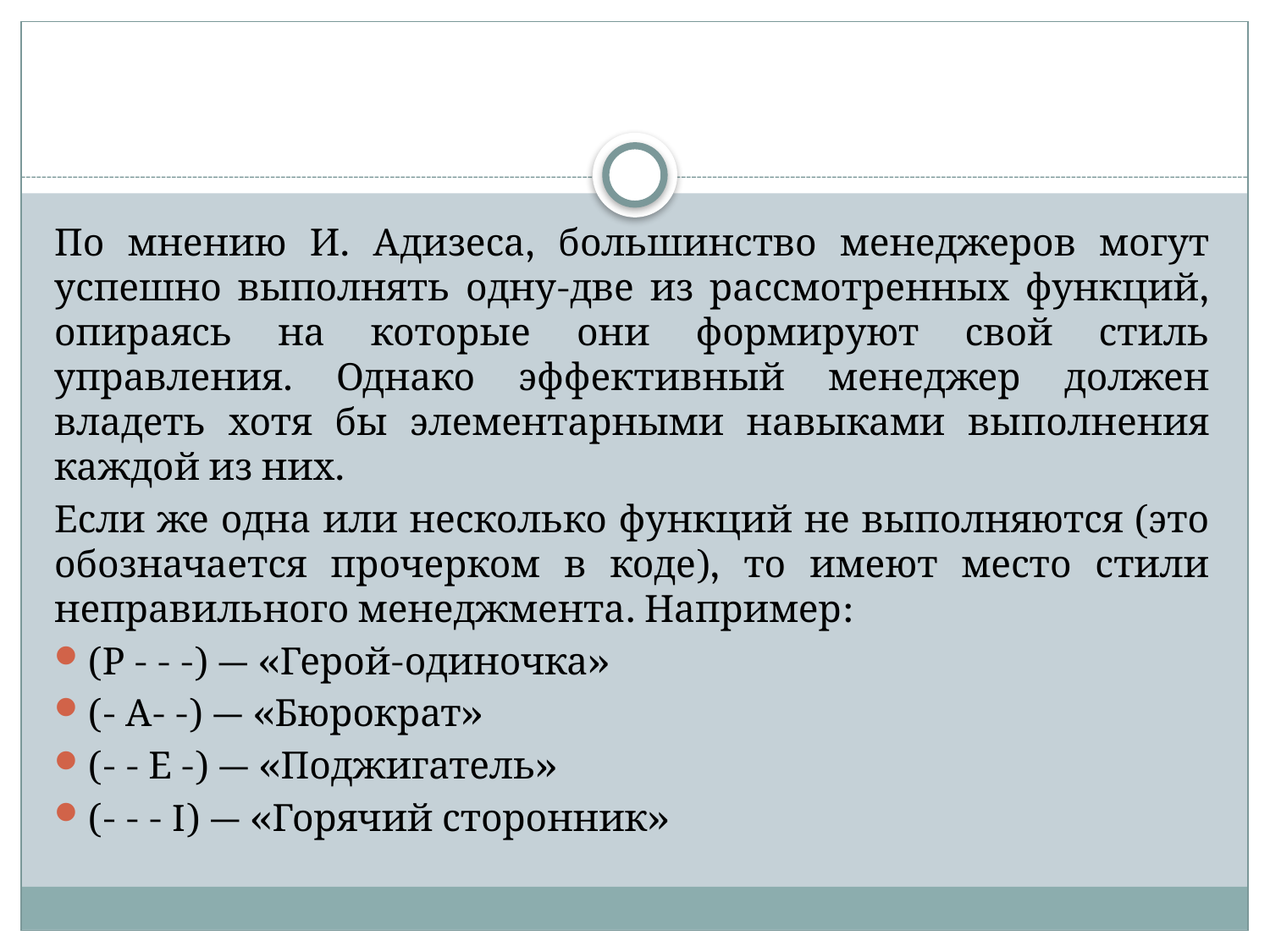

По мнению И. Адизеса, большинство менеджеров могут успешно выполнять одну-две из рассмотренных функций, опираясь на которые они формируют свой стиль управления. Однако эффективный менеджер должен владеть хотя бы элементарными навыками выполнения каждой из них.
Если же одна или несколько функций не выполняются (это обозначается прочерком в коде), то имеют место стили неправильного менеджмента. Например:
(Р - - -) — «Герой-одиночка»
(- А- -) — «Бюрократ»
(- - Е -) — «Поджигатель»
(- - - I) — «Горячий сторонник»